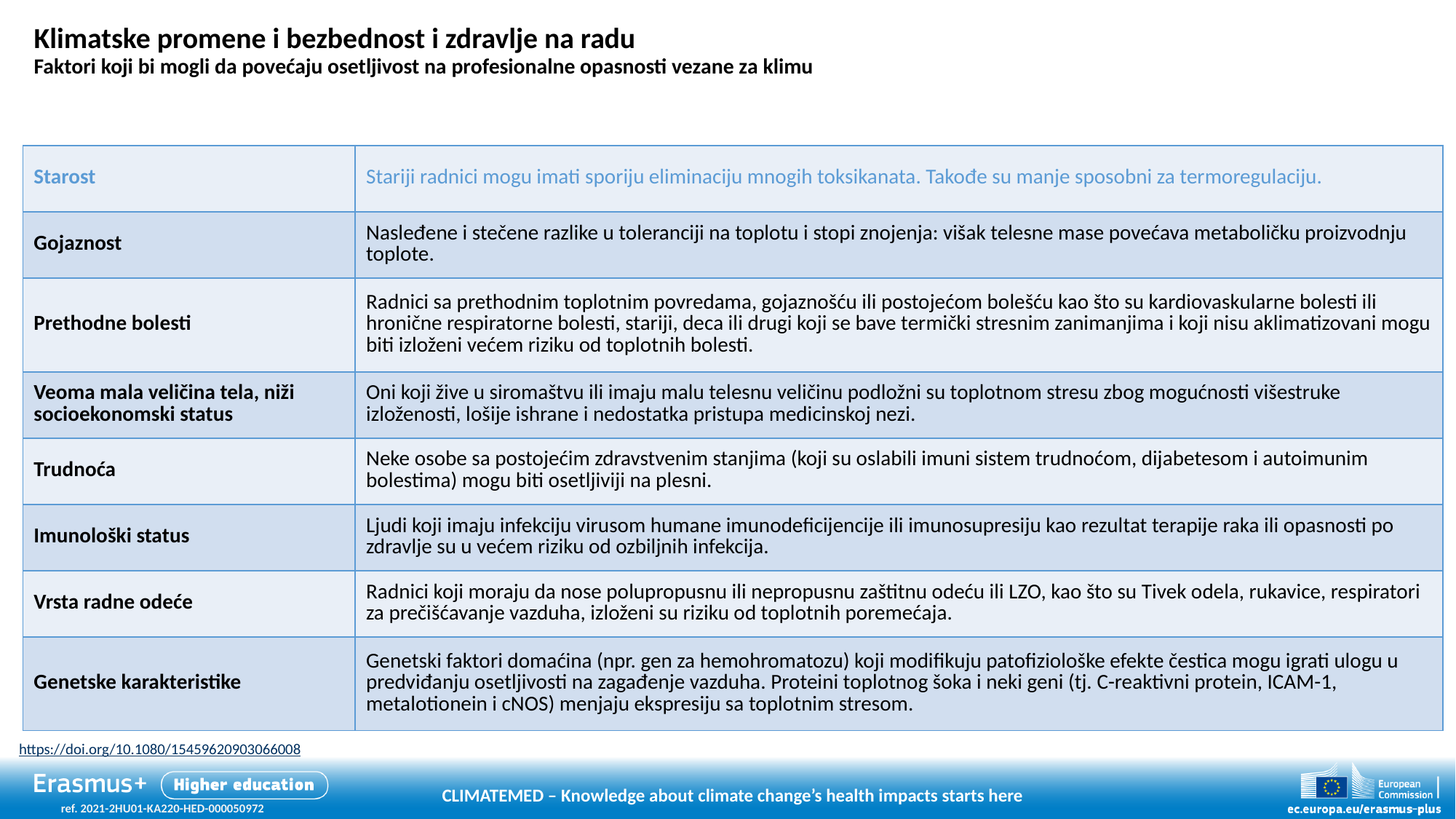

# Klimatske promene i bezbednost i zdravlje na radu Faktori koji bi mogli da povećaju osetljivost na profesionalne opasnosti vezane za klimu
| Starost | Stariji radnici mogu imati sporiju eliminaciju mnogih toksikanata. Takođe su manje sposobni za termoregulaciju. |
| --- | --- |
| Gojaznost | Nasleđene i stečene razlike u toleranciji na toplotu i stopi znojenja: višak telesne mase povećava metaboličku proizvodnju toplote. |
| Prethodne bolesti | Radnici sa prethodnim toplotnim povredama, gojaznošću ili postojećom bolešću kao što su kardiovaskularne bolesti ili hronične respiratorne bolesti, stariji, deca ili drugi koji se bave termički stresnim zanimanjima i koji nisu aklimatizovani mogu biti izloženi većem riziku od toplotnih bolesti. |
| Veoma mala veličina tela, niži socioekonomski status | Oni koji žive u siromaštvu ili imaju malu telesnu veličinu podložni su toplotnom stresu zbog mogućnosti višestruke izloženosti, lošije ishrane i nedostatka pristupa medicinskoj nezi. |
| Trudnoća | Neke osobe sa postojećim zdravstvenim stanjima (koji su oslabili imuni sistem trudnoćom, dijabetesom i autoimunim bolestima) mogu biti osetljiviji na plesni. |
| Imunološki status | Ljudi koji imaju infekciju virusom humane imunodeficijencije ili imunosupresiju kao rezultat terapije raka ili opasnosti po zdravlje su u većem riziku od ozbiljnih infekcija. |
| Vrsta radne odeće | Radnici koji moraju da nose polupropusnu ili nepropusnu zaštitnu odeću ili LZO, kao što su Tivek odela, rukavice, respiratori za prečišćavanje vazduha, izloženi su riziku od toplotnih poremećaja. |
| Genetske karakteristike | Genetski faktori domaćina (npr. gen za hemohromatozu) koji modifikuju patofiziološke efekte čestica mogu igrati ulogu u predviđanju osetljivosti na zagađenje vazduha. Proteini toplotnog šoka i neki geni (tj. C-reaktivni protein, ICAM-1, metalotionein i cNOS) menjaju ekspresiju sa toplotnim stresom. |
https://doi.org/10.1080/15459620903066008